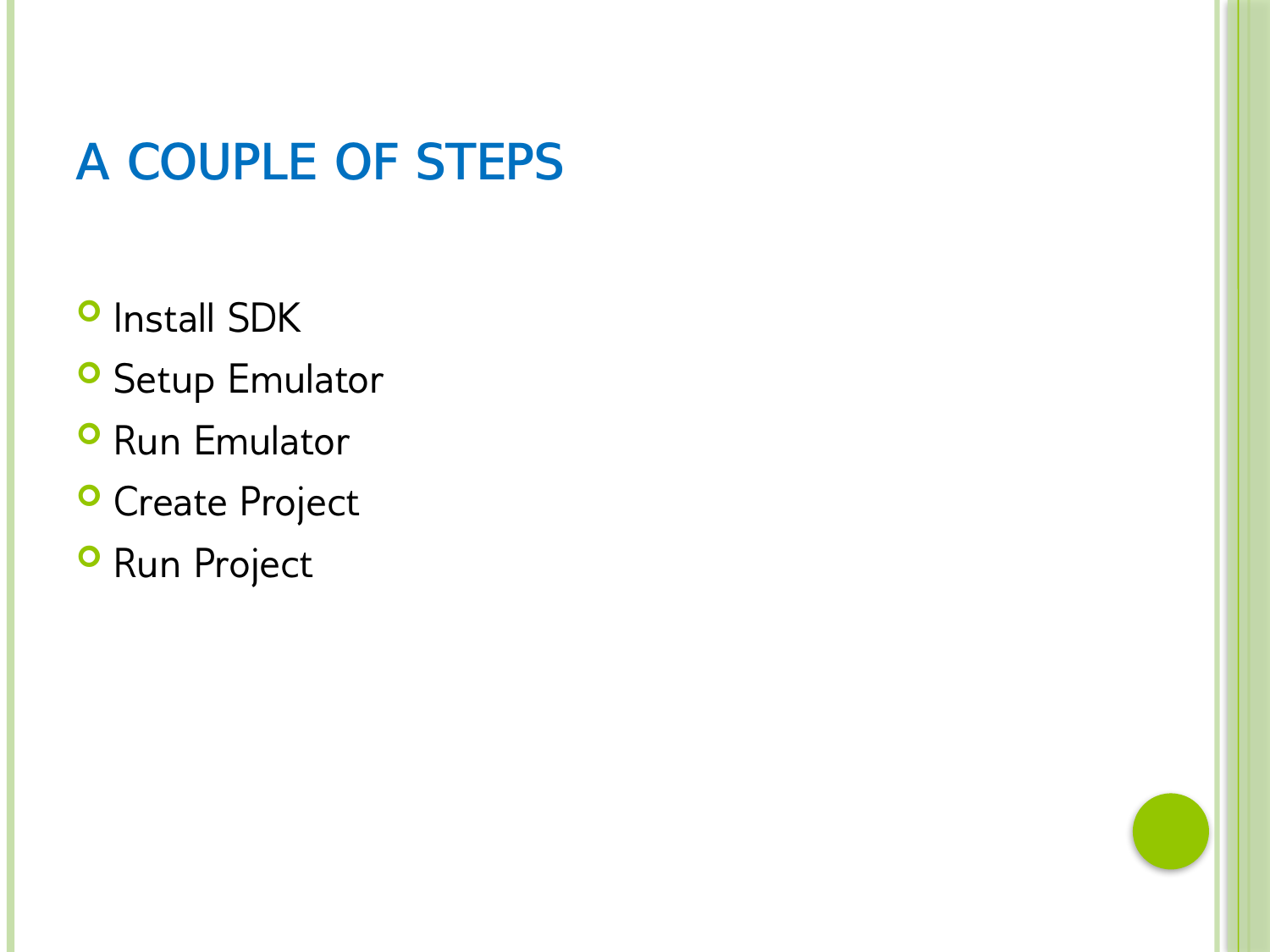

# A couple of steps

Install SDK
Setup Emulator
Run Emulator
Create Project
Run Project